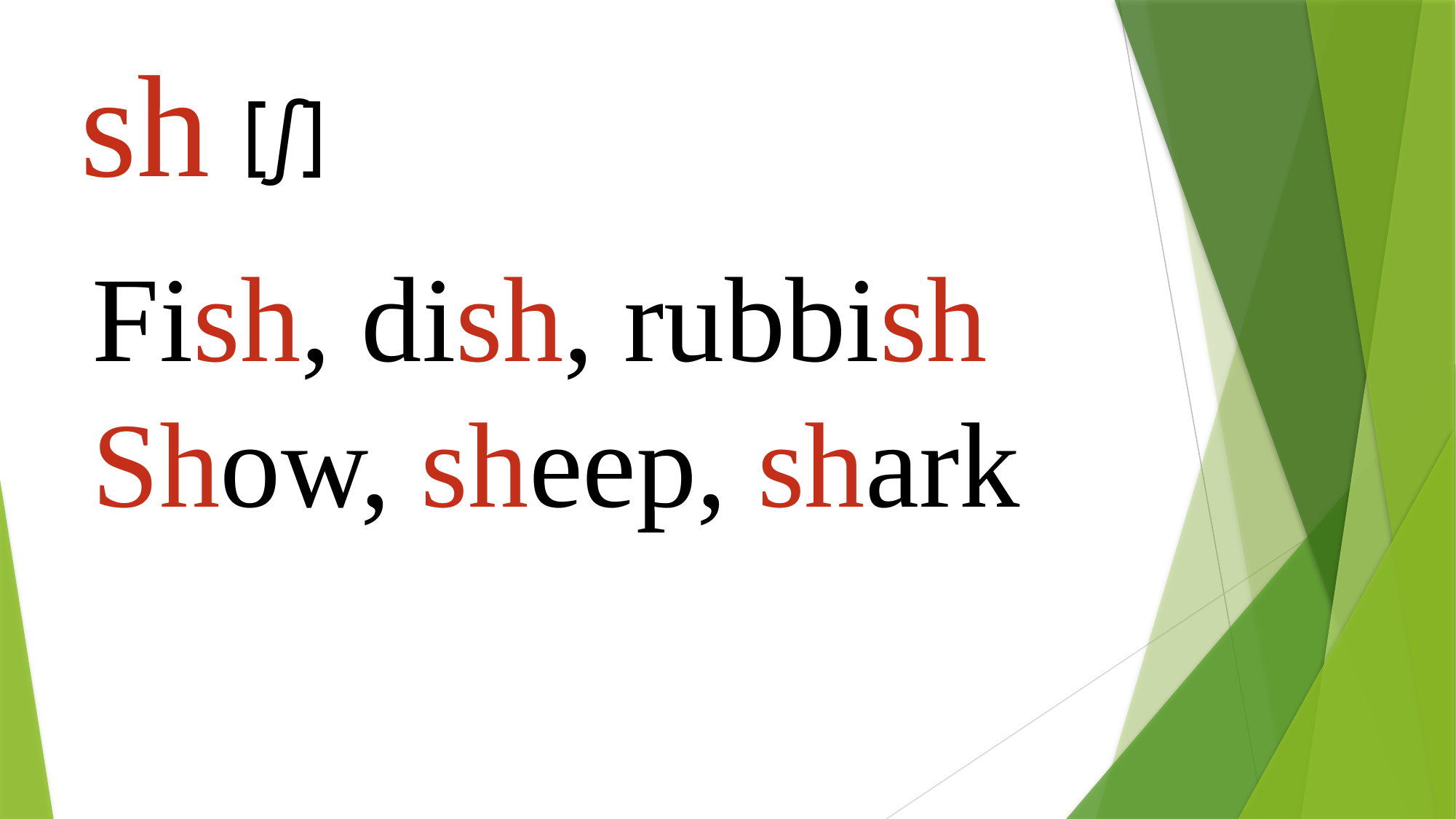

sh
[∫]
Fish, dish, rubbish
Show, sheep, shark